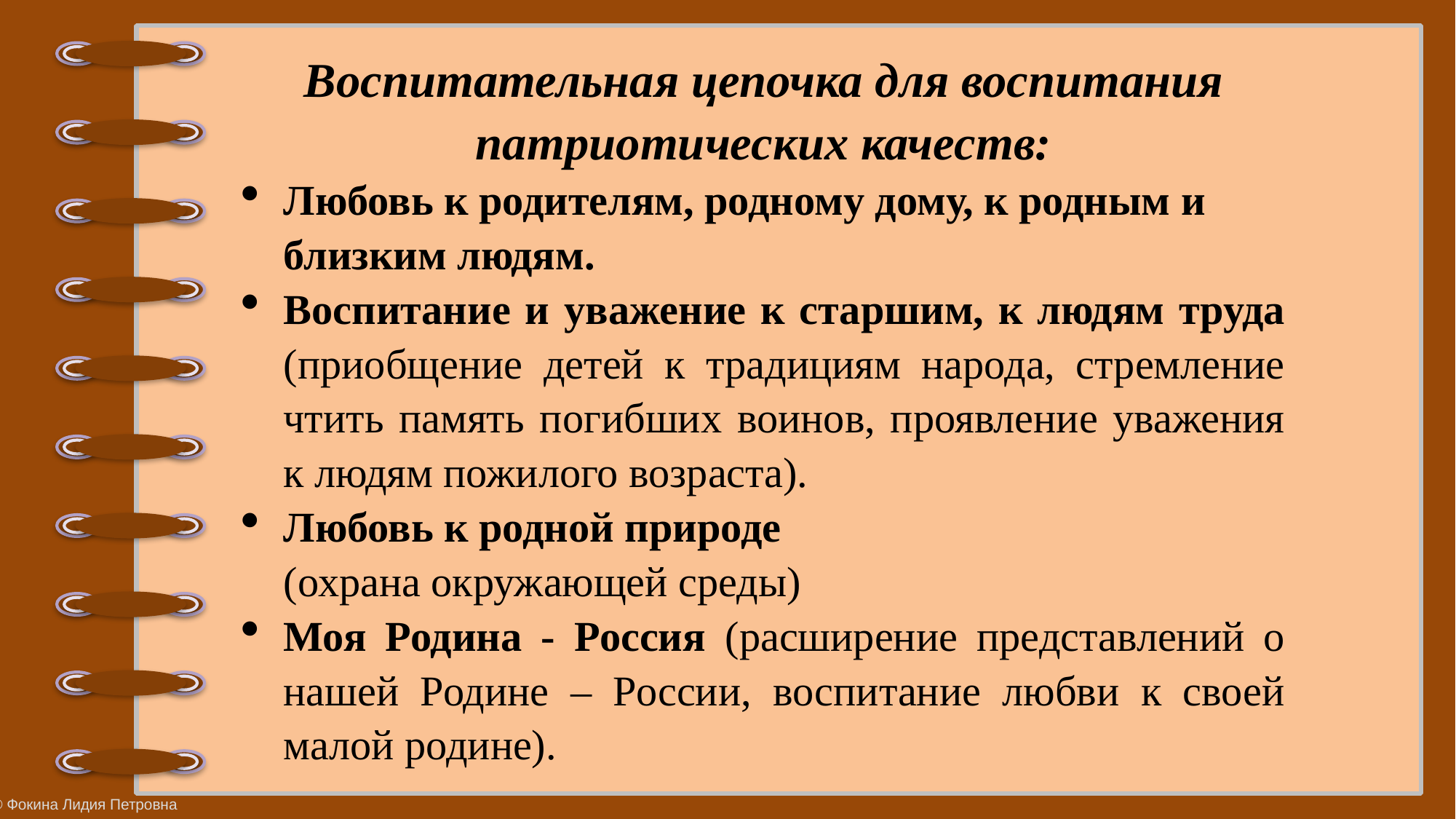

Воспитательная цепочка для воспитания патриотических качеств:
Любовь к родителям, родному дому, к родным и близким людям.
Воспитание и уважение к старшим, к людям труда (приобщение детей к традициям народа, стремление чтить память погибших воинов, проявление уважения к людям пожилого возраста).
Любовь к родной природе
(охрана окружающей среды)
Моя Родина - Россия (расширение представлений о нашей Родине – России, воспитание любви к своей малой родине).